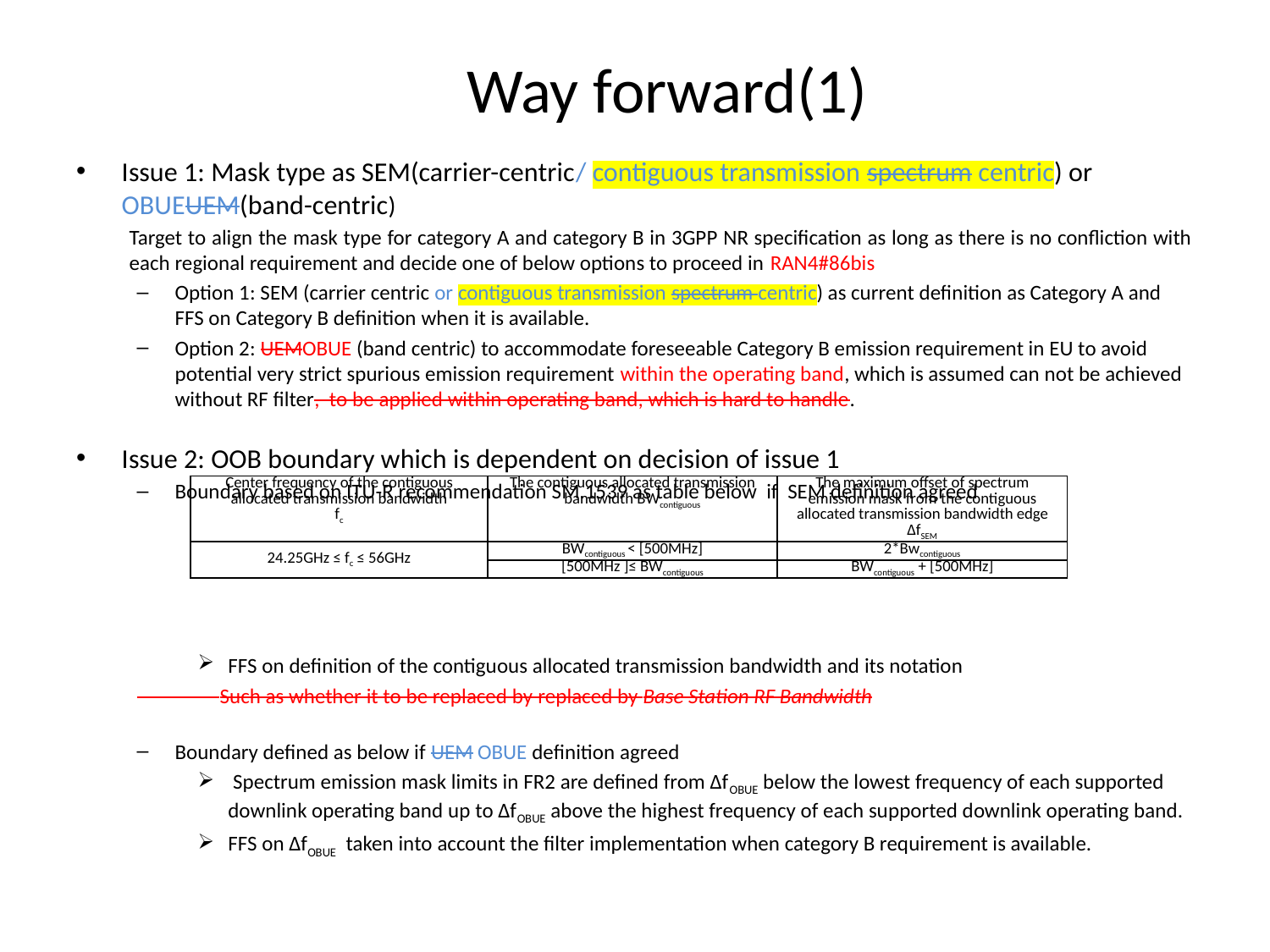

# Way forward(1)
Issue 1: Mask type as SEM(carrier-centric/ contiguous transmission spectrum centric) or OBUEUEM(band-centric)
Target to align the mask type for category A and category B in 3GPP NR specification as long as there is no confliction with each regional requirement and decide one of below options to proceed in RAN4#86bis
Option 1: SEM (carrier centric or contiguous transmission spectrum centric) as current definition as Category A and FFS on Category B definition when it is available.
Option 2: UEMOBUE (band centric) to accommodate foreseeable Category B emission requirement in EU to avoid potential very strict spurious emission requirement within the operating band, which is assumed can not be achieved without RF filter,  to be applied within operating band, which is hard to handle.

Issue 2: OOB boundary which is dependent on decision of issue 1
Boundary based on ITU-R recommendation SM.1539 as table below  if  SEM definition agreed

FFS on definition of the contiguous allocated transmission bandwidth and its notation
                 Such as whether it to be replaced by replaced by Base Station RF Bandwidth

Boundary defined as below if UEM OBUE definition agreed
 Spectrum emission mask limits in FR2 are defined from ΔfOBUE below the lowest frequency of each supported downlink operating band up to ΔfOBUE above the highest frequency of each supported downlink operating band.
FFS on ΔfOBUE  taken into account the filter implementation when category B requirement is available.
| Center frequency of the contiguous allocated transmission bandwidth fc | The contiguous allocated transmission bandwidth BWcontiguous | The maximum offset of spectrum emission mask from the contiguous allocated transmission bandwidth edge ΔfSEM |
| --- | --- | --- |
| 24.25GHz ≤ fc ≤ 56GHz | BWcontiguous < [500MHz] | 2\*Bwcontiguous |
|  | [500MHz ]≤ BWcontiguous | BWcontiguous + [500MHz] |